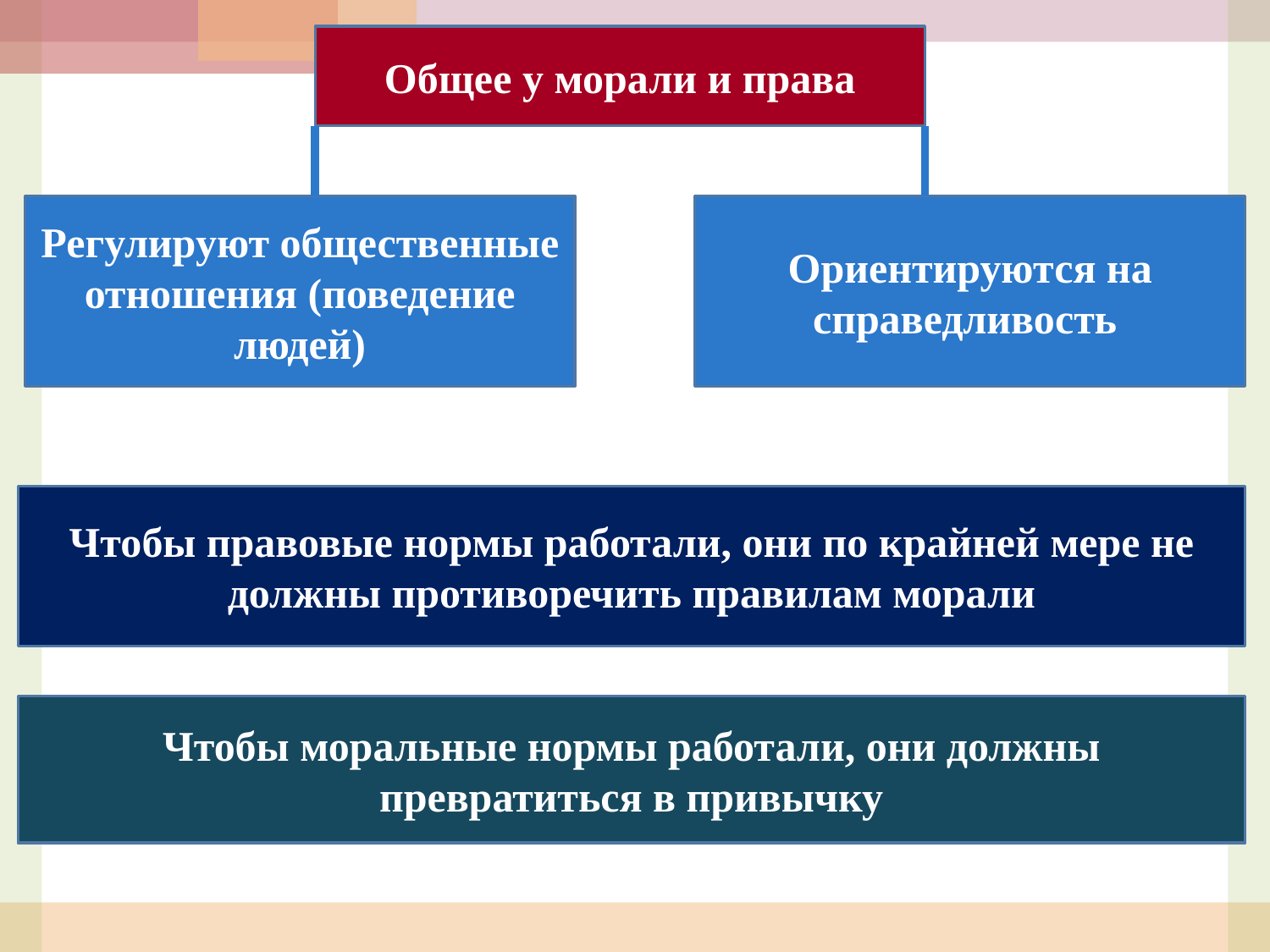

Общее у морали и права
Регулируют общественные отношения (поведение людей)
Ориентируются на справедливость
Чтобы правовые нормы работали, они по крайней мере не должны противоречить правилам морали
Чтобы моральные нормы работали, они должны превратиться в привычку